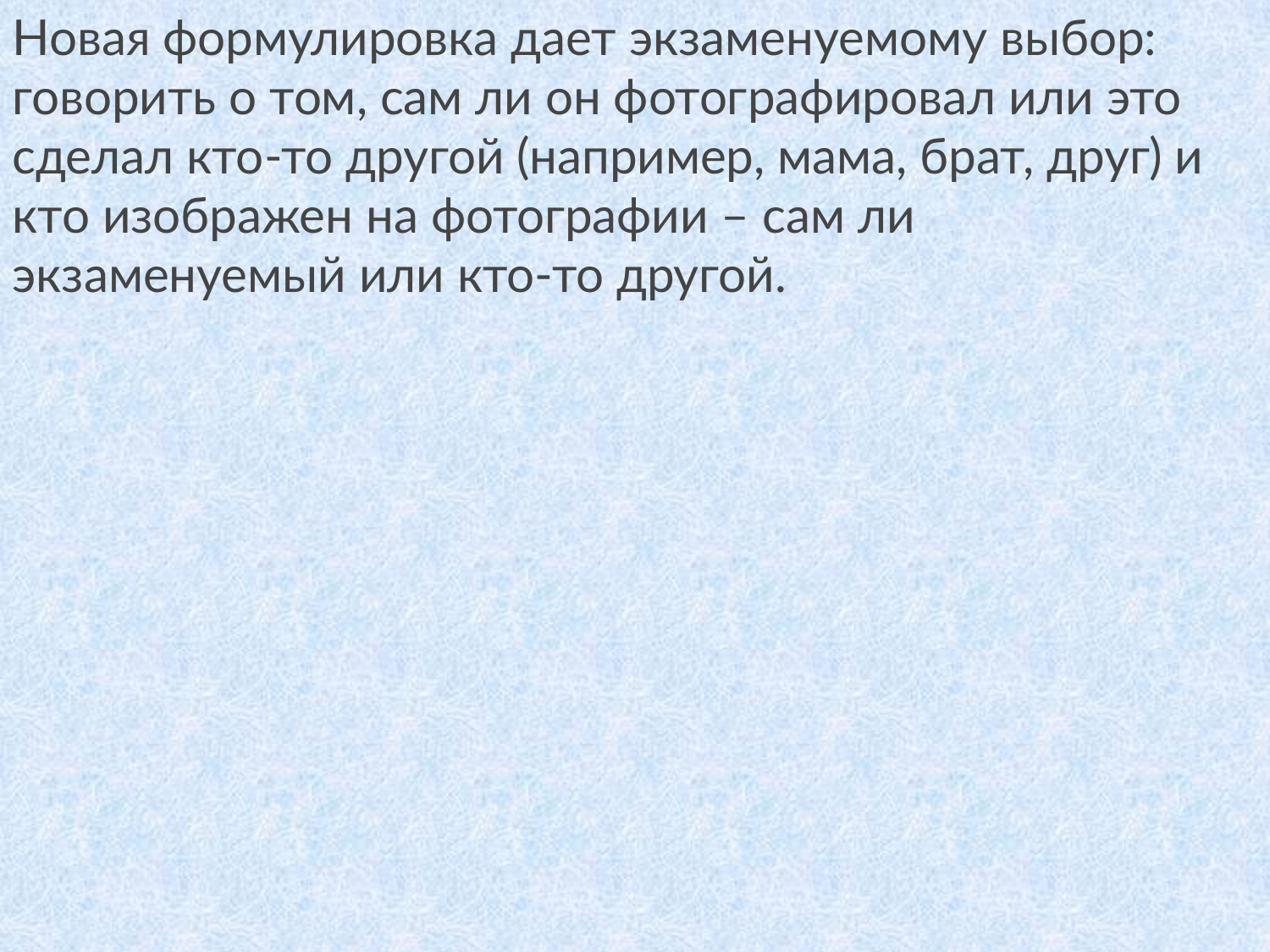

Новая формулировка дает экзаменуемому выбор: говорить о том, сам ли он фотографировал или это сделал кто-то другой (например, мама, брат, друг) и кто изображен на фотографии – сам ли экзаменуемый или кто-то другой.